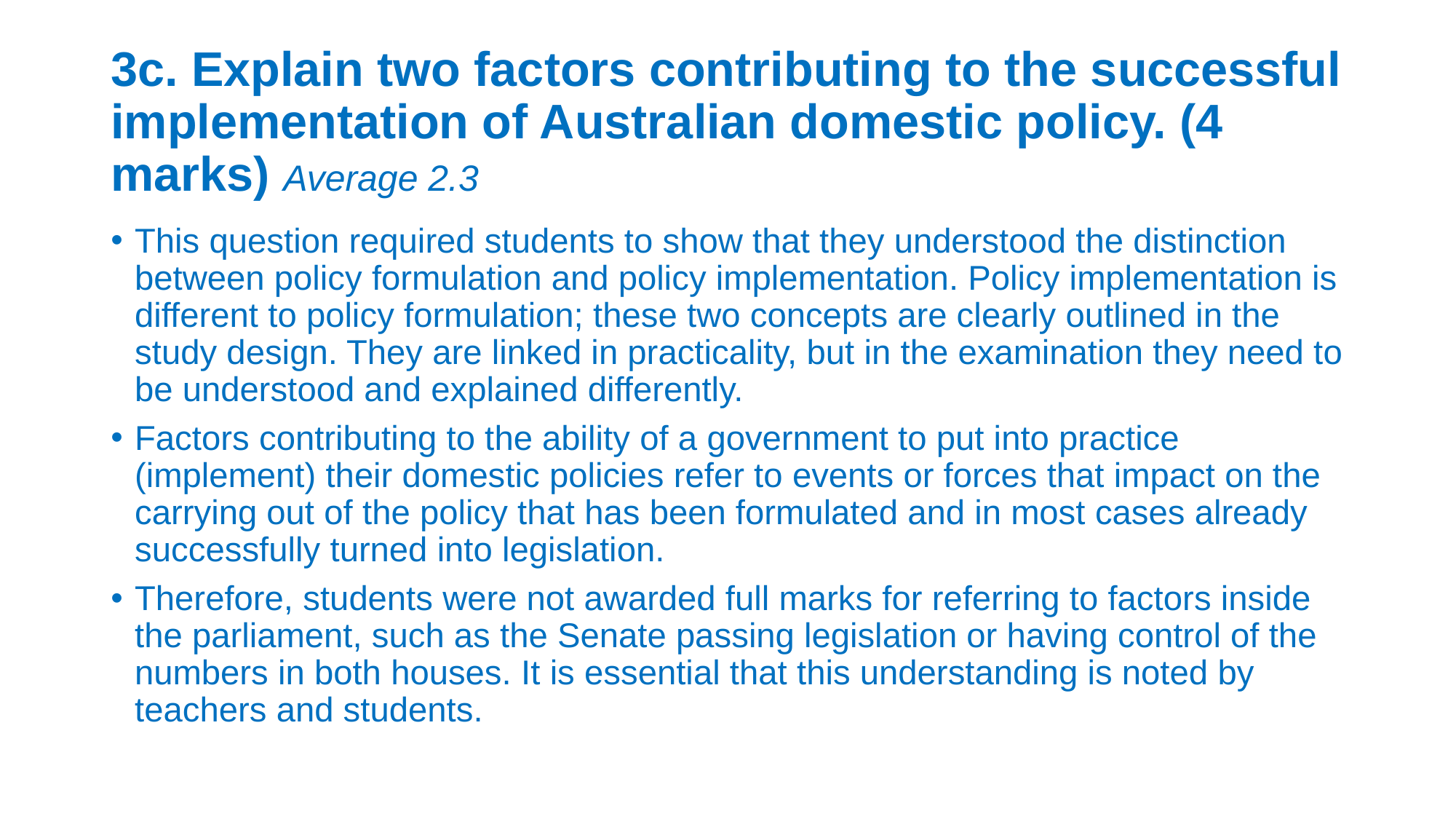

# 3c. Explain two factors contributing to the successful implementation of Australian domestic policy. (4 marks) Average 2.3
This question required students to show that they understood the distinction between policy formulation and policy implementation. Policy implementation is different to policy formulation; these two concepts are clearly outlined in the study design. They are linked in practicality, but in the examination they need to be understood and explained differently.
Factors contributing to the ability of a government to put into practice (implement) their domestic policies refer to events or forces that impact on the carrying out of the policy that has been formulated and in most cases already successfully turned into legislation.
Therefore, students were not awarded full marks for referring to factors inside the parliament, such as the Senate passing legislation or having control of the numbers in both houses. It is essential that this understanding is noted by teachers and students.